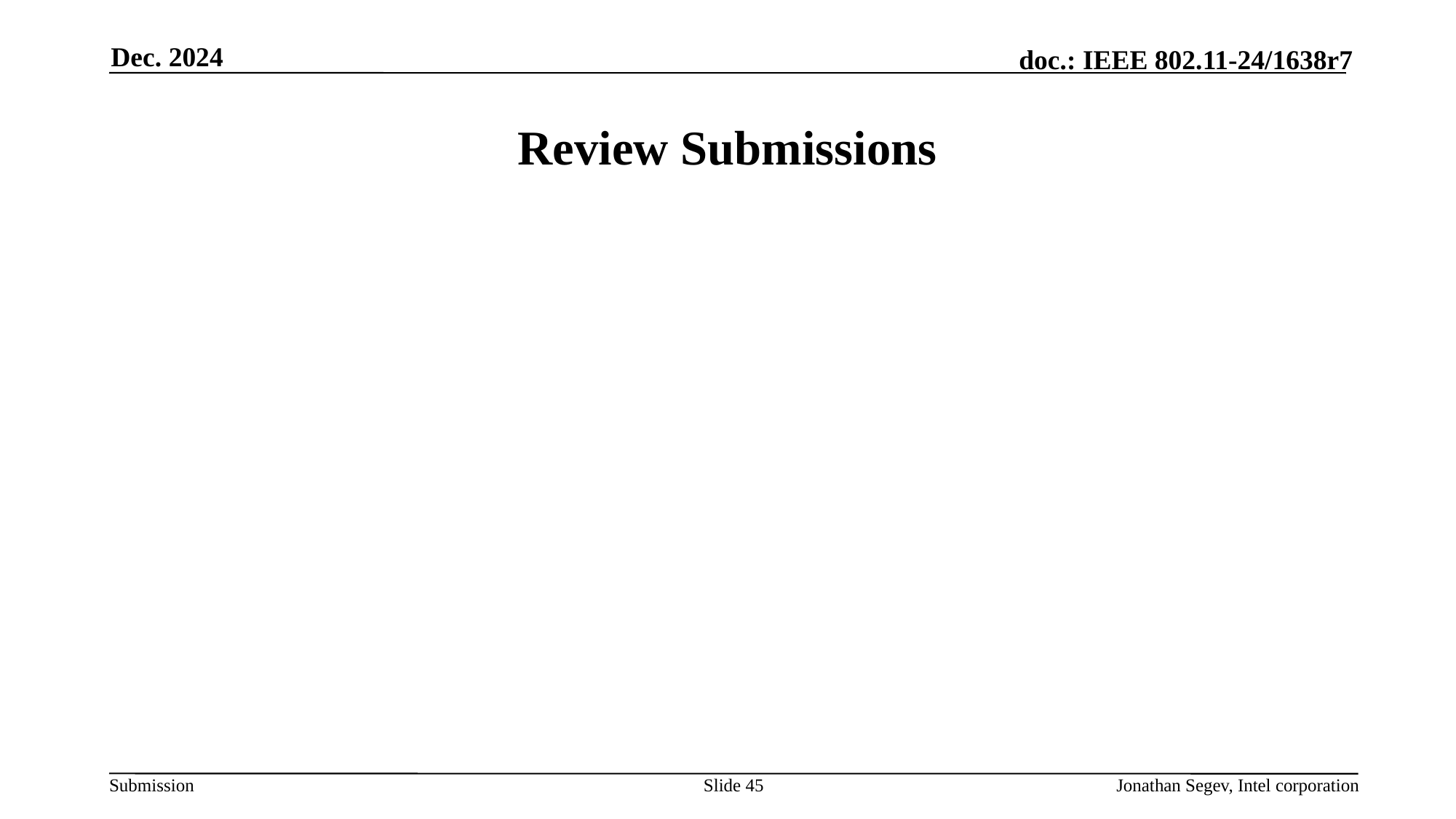

Dec. 2024
# Review Submissions

Slide 45
Jonathan Segev, Intel corporation